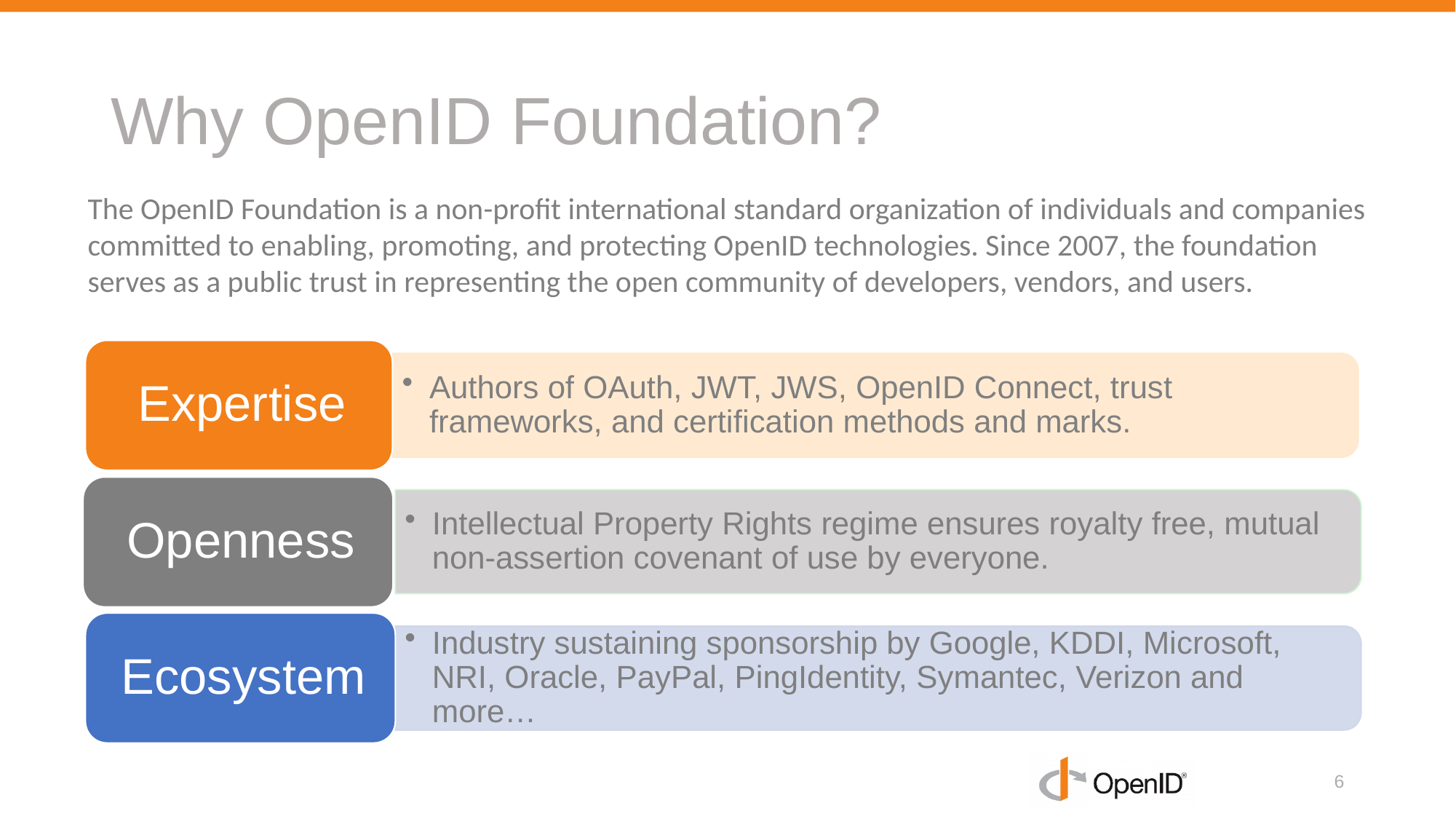

# Why OpenID Foundation?
The OpenID Foundation is a non-profit international standard organization of individuals and companies committed to enabling, promoting, and protecting OpenID technologies. Since 2007, the foundation serves as a public trust in representing the open community of developers, vendors, and users.

Authors of OAuth, JWT, JWS, OpenID Connect, trust frameworks, and certification methods and marks.
Expertise
Intellectual Property Rights regime ensures royalty free, mutual non-assertion covenant of use by everyone.
Openness
Industry sustaining sponsorship by Google, KDDI, Microsoft, NRI, Oracle, PayPal, PingIdentity, Symantec, Verizon and more…
Ecosystem
6